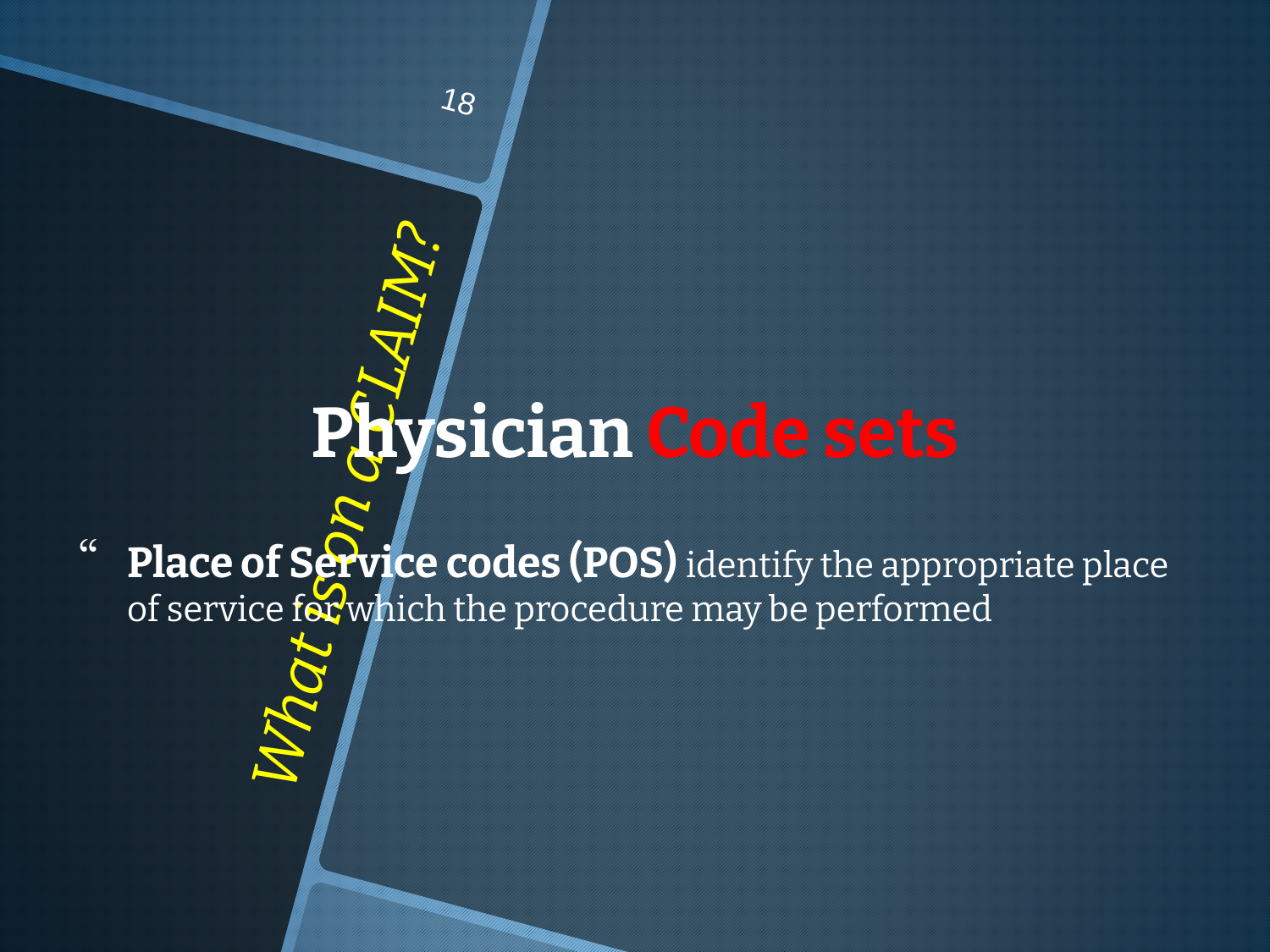

18
Physician Code sets

Place of Service codes (POS) identify the appropriate place of service for which the procedure may be performed

# What is on a CLAIM?